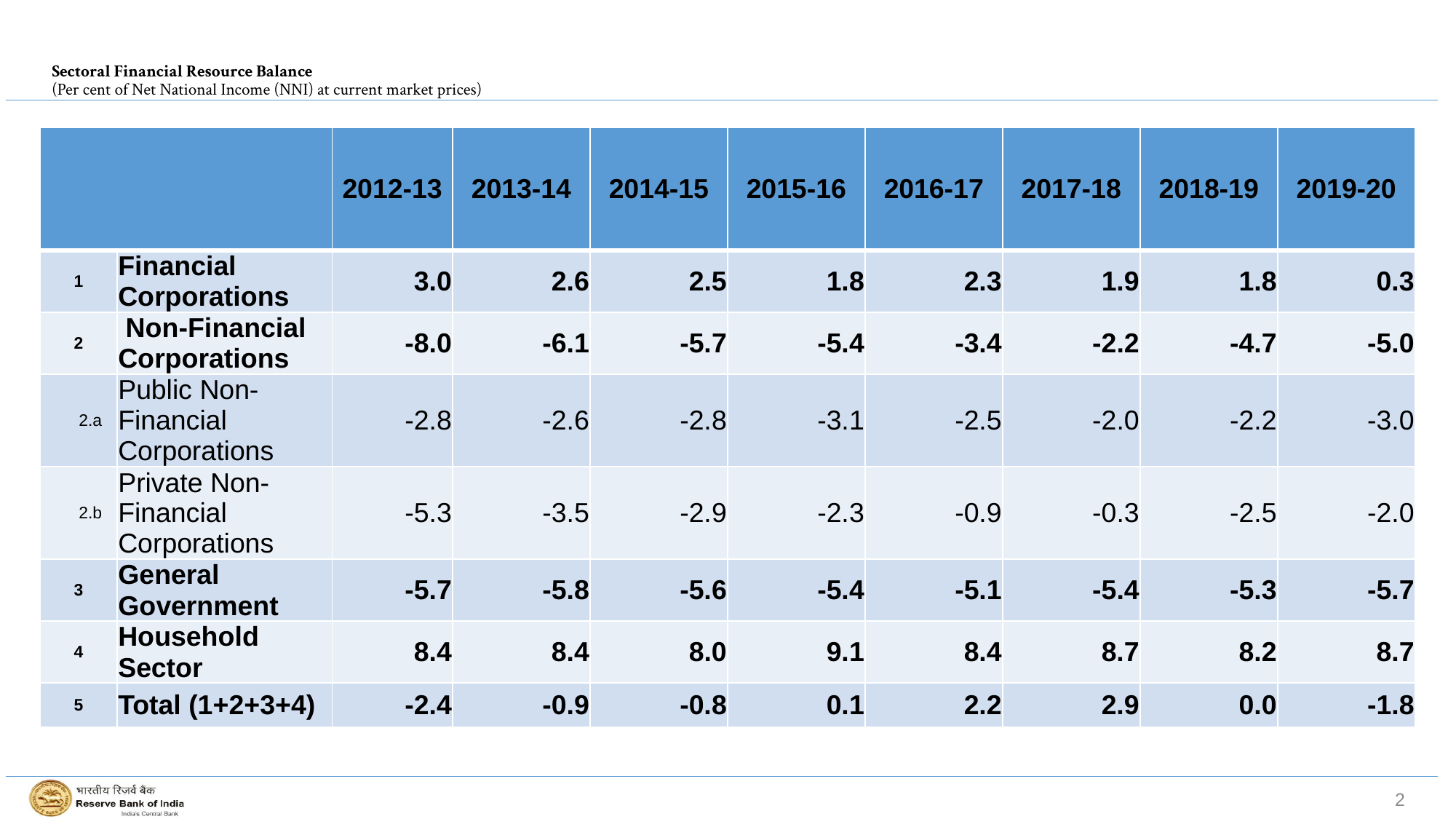

# Sectoral Financial Resource Balance (Per cent of Net National Income (NNI) at current market prices)
|  |  | 2012-13 | 2013-14 | 2014-15 | 2015-16 | 2016-17 | 2017-18 | 2018-19 | 2019-20 |
| --- | --- | --- | --- | --- | --- | --- | --- | --- | --- |
| 1 | Financial Corporations | 3.0 | 2.6 | 2.5 | 1.8 | 2.3 | 1.9 | 1.8 | 0.3 |
| 2 | Non-Financial Corporations | -8.0 | -6.1 | -5.7 | -5.4 | -3.4 | -2.2 | -4.7 | -5.0 |
| 2.a | Public Non-Financial Corporations | -2.8 | -2.6 | -2.8 | -3.1 | -2.5 | -2.0 | -2.2 | -3.0 |
| 2.b | Private Non-Financial Corporations | -5.3 | -3.5 | -2.9 | -2.3 | -0.9 | -0.3 | -2.5 | -2.0 |
| 3 | General Government | -5.7 | -5.8 | -5.6 | -5.4 | -5.1 | -5.4 | -5.3 | -5.7 |
| 4 | Household Sector | 8.4 | 8.4 | 8.0 | 9.1 | 8.4 | 8.7 | 8.2 | 8.7 |
| 5 | Total (1+2+3+4) | -2.4 | -0.9 | -0.8 | 0.1 | 2.2 | 2.9 | 0.0 | -1.8 |
2